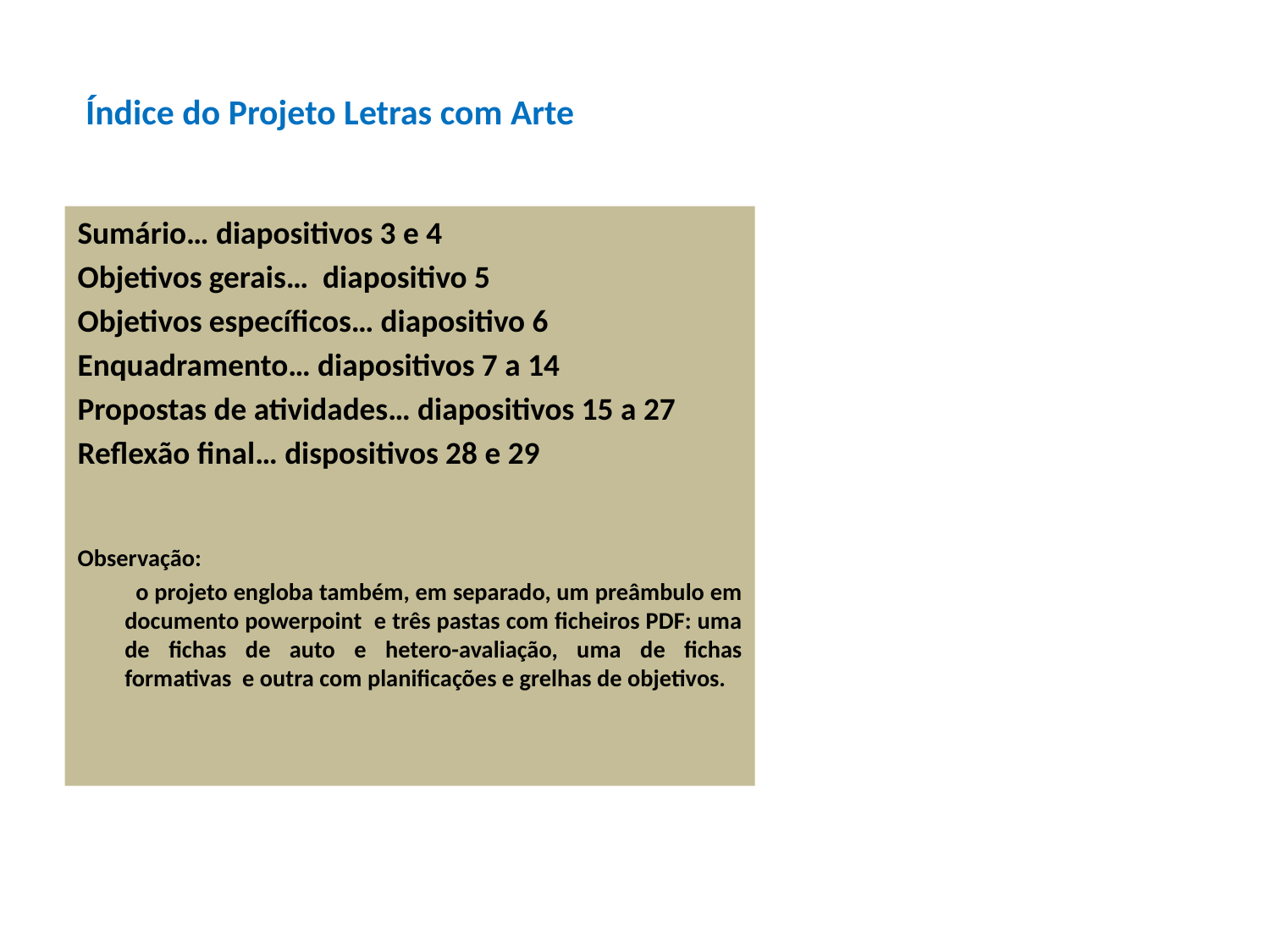

Índice do Projeto Letras com Arte
Sumário… diapositivos 3 e 4
Objetivos gerais…  diapositivo 5
Objetivos específicos… diapositivo 6
Enquadramento… diapositivos 7 a 14
Propostas de atividades… diapositivos 15 a 27
Reflexão final… dispositivos 28 e 29

Observação:
          o projeto engloba também, em separado, um preâmbulo em documento powerpoint  e três pastas com ficheiros PDF: uma de fichas de auto e hetero-avaliação, uma de fichas formativas  e outra com planificações e grelhas de objetivos.